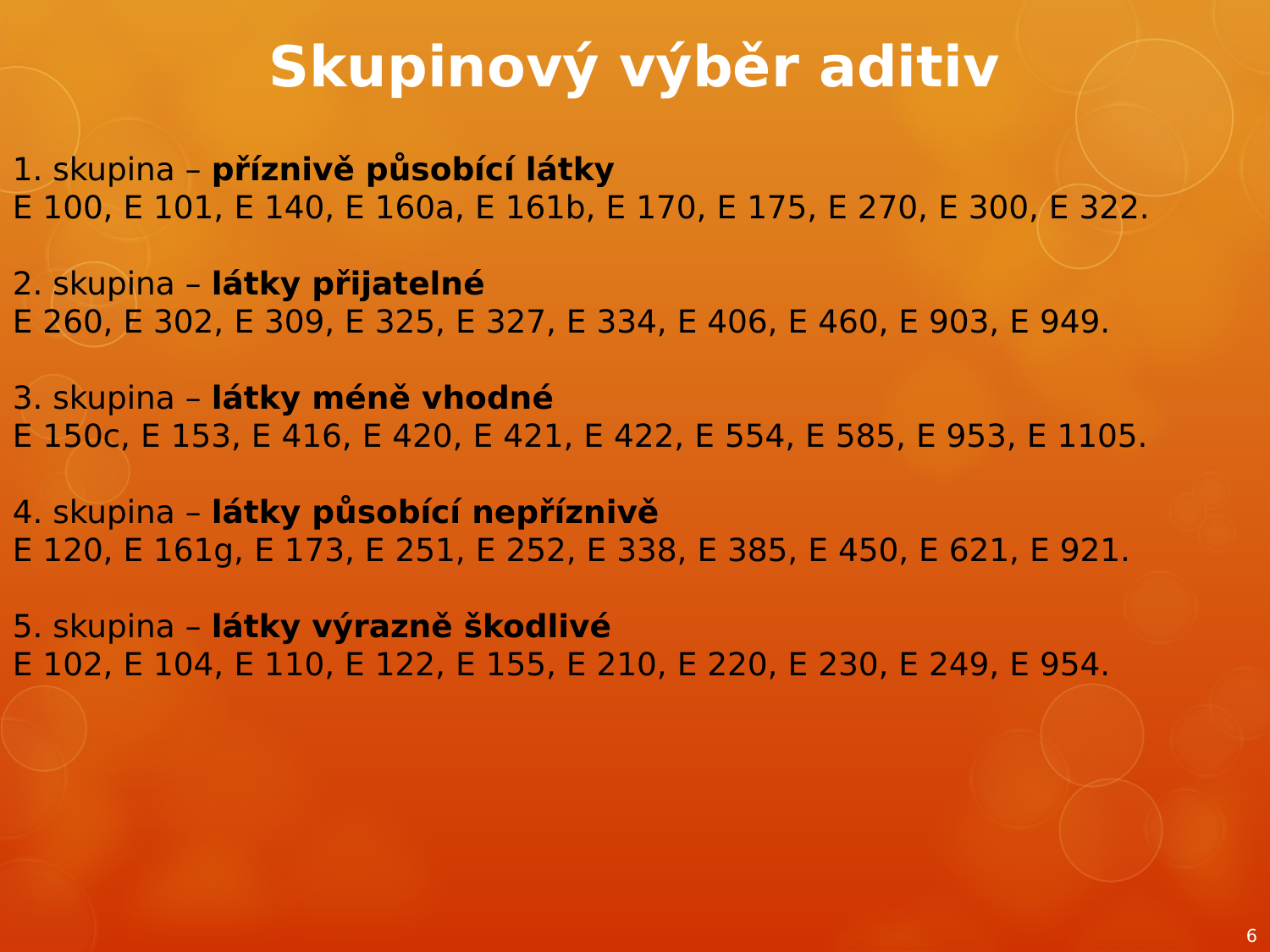

# Skupinový výběr aditiv
1. skupina – příznivě působící látky
E 100, E 101, E 140, E 160a, E 161b, E 170, E 175, E 270, E 300, E 322.

2. skupina – látky přijatelné
E 260, E 302, E 309, E 325, E 327, E 334, E 406, E 460, E 903, E 949.

3. skupina – látky méně vhodné
E 150c, E 153, E 416, E 420, E 421, E 422, E 554, E 585, E 953, E 1105.

4. skupina – látky působící nepříznivě
E 120, E 161g, E 173, E 251, E 252, E 338, E 385, E 450, E 621, E 921.

5. skupina – látky výrazně škodlivé
E 102, E 104, E 110, E 122, E 155, E 210, E 220, E 230, E 249, E 954.
6